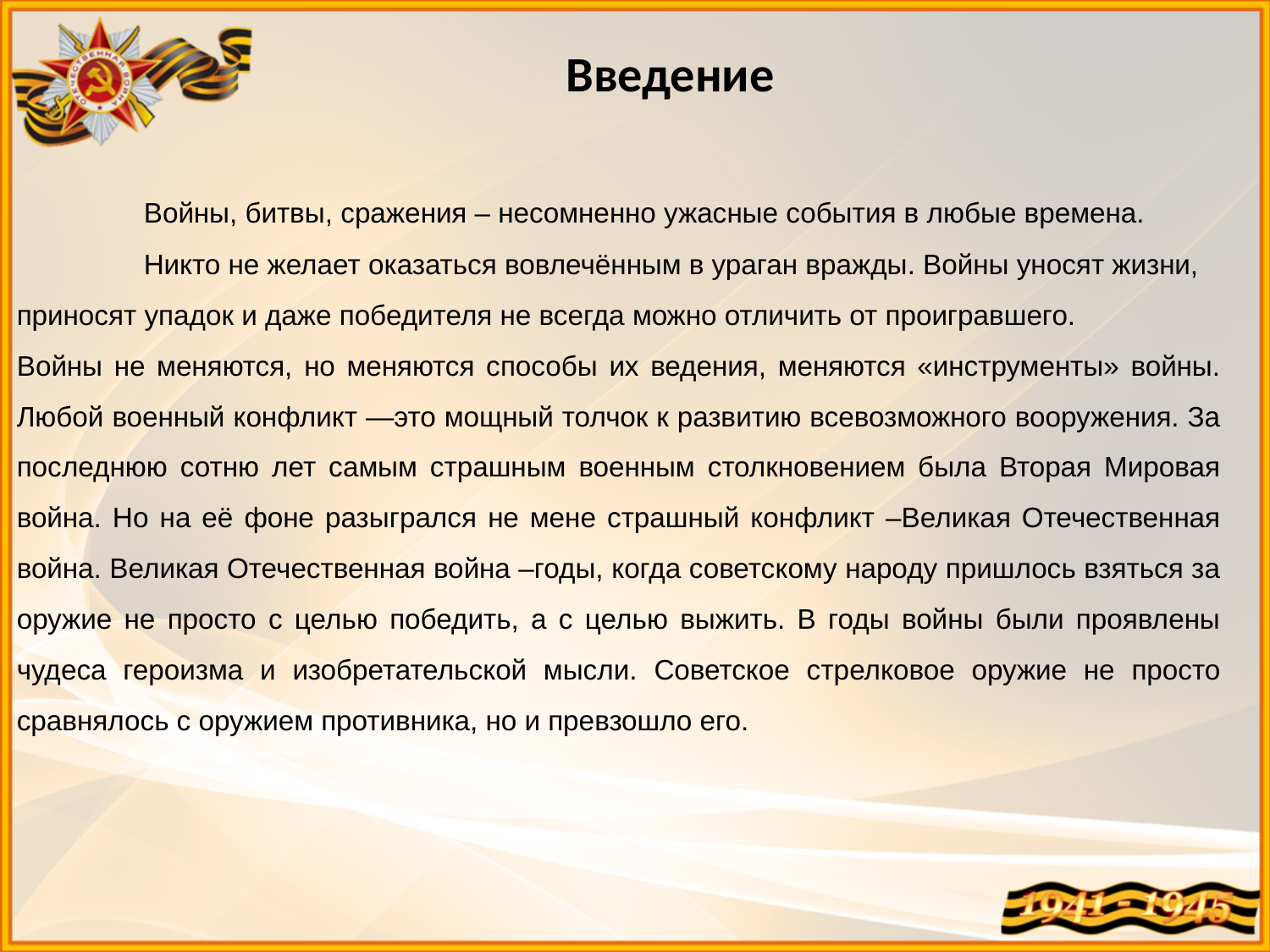

Введение
	Войны, битвы, сражения – несомненно ужасные события в любые времена.
	Никто не желает оказаться вовлечённым в ураган вражды. Войны уносят жизни,
приносят упадок и даже победителя не всегда можно отличить от проигравшего.
Войны не меняются, но меняются способы их ведения, меняются «инструменты» войны. Любой военный конфликт —это мощный толчок к развитию всевозможного вооружения. За последнюю сотню лет самым страшным военным столкновением была Вторая Мировая война. Но на её фоне разыгрался не мене страшный конфликт –Великая Отечественная война. Великая Отечественная война –годы, когда советскому народу пришлось взяться за оружие не просто с целью победить, а с целью выжить. В годы войны были проявлены чудеса героизма и изобретательской мысли. Советское стрелковое оружие не просто сравнялось с оружием противника, но и превзошло его.